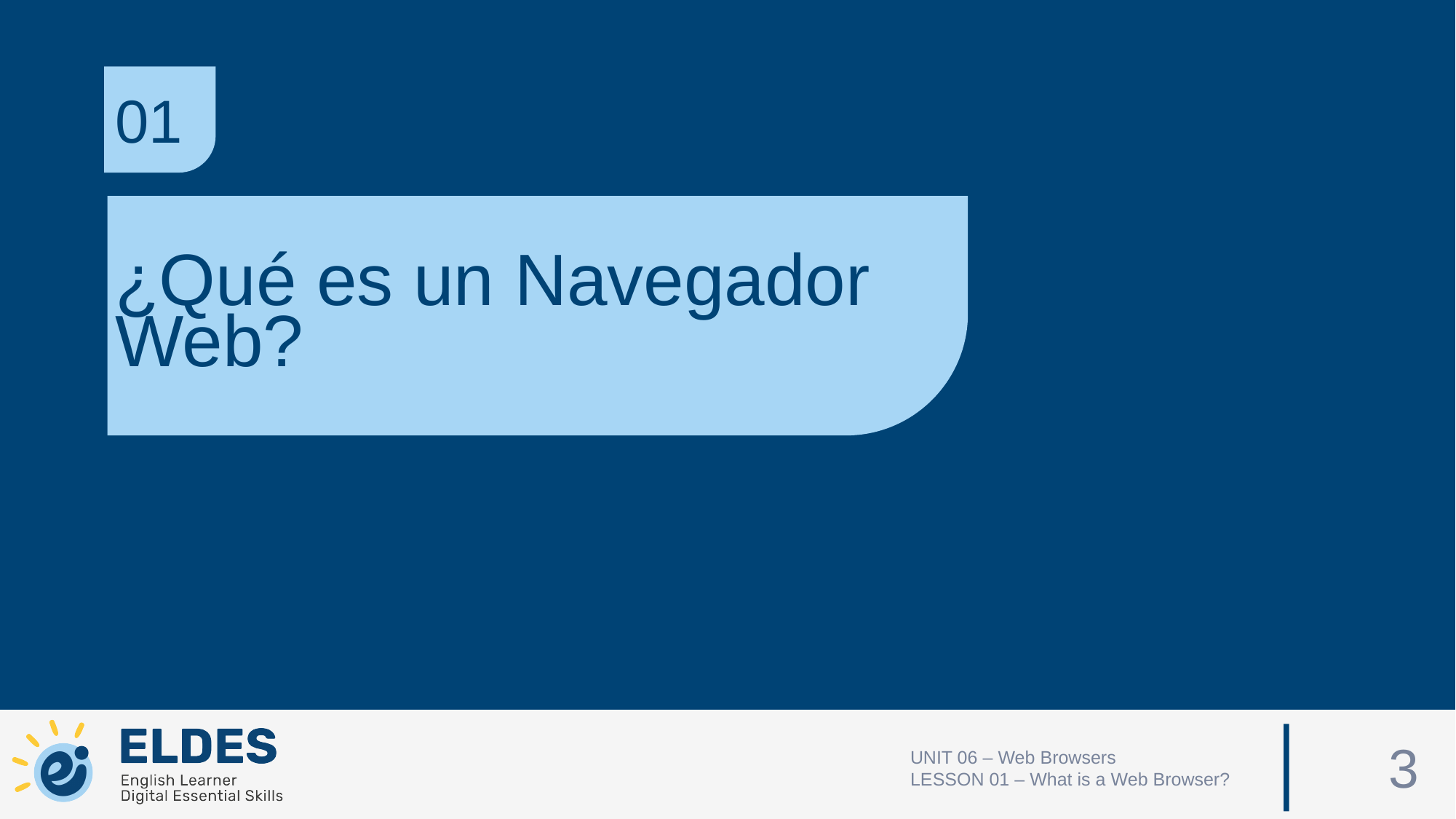

01
¿Qué es un Navegador Web?
3
UNIT 06 – Web Browsers
LESSON 01 – What is a Web Browser?